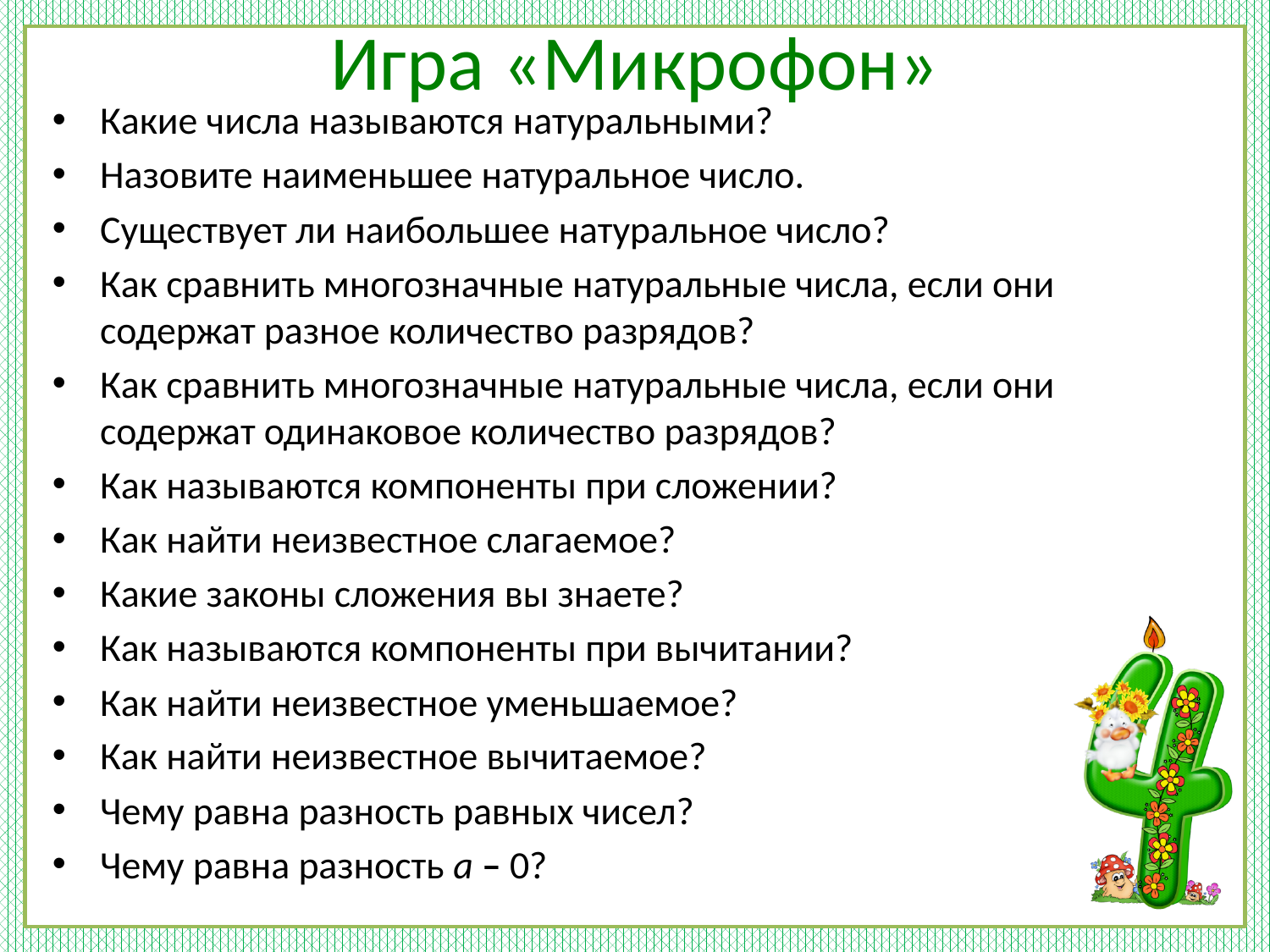

# Игра «Микрофон»
Какие числа называются натуральными?
Назовите наименьшее натуральное число.
Существует ли наибольшее натуральное число?
Как сравнить многозначные натуральные числа, если они содержат разное количество разрядов?
Как сравнить многозначные натуральные числа, если они содержат одинаковое количество разрядов?
Как называются компоненты при сложении?
Как найти неизвестное слагаемое?
Какие законы сложения вы знаете?
Как называются компоненты при вычитании?
Как найти неизвестное уменьшаемое?
Как найти неизвестное вычитаемое?
Чему равна разность равных чисел?
Чему равна разность а – 0?